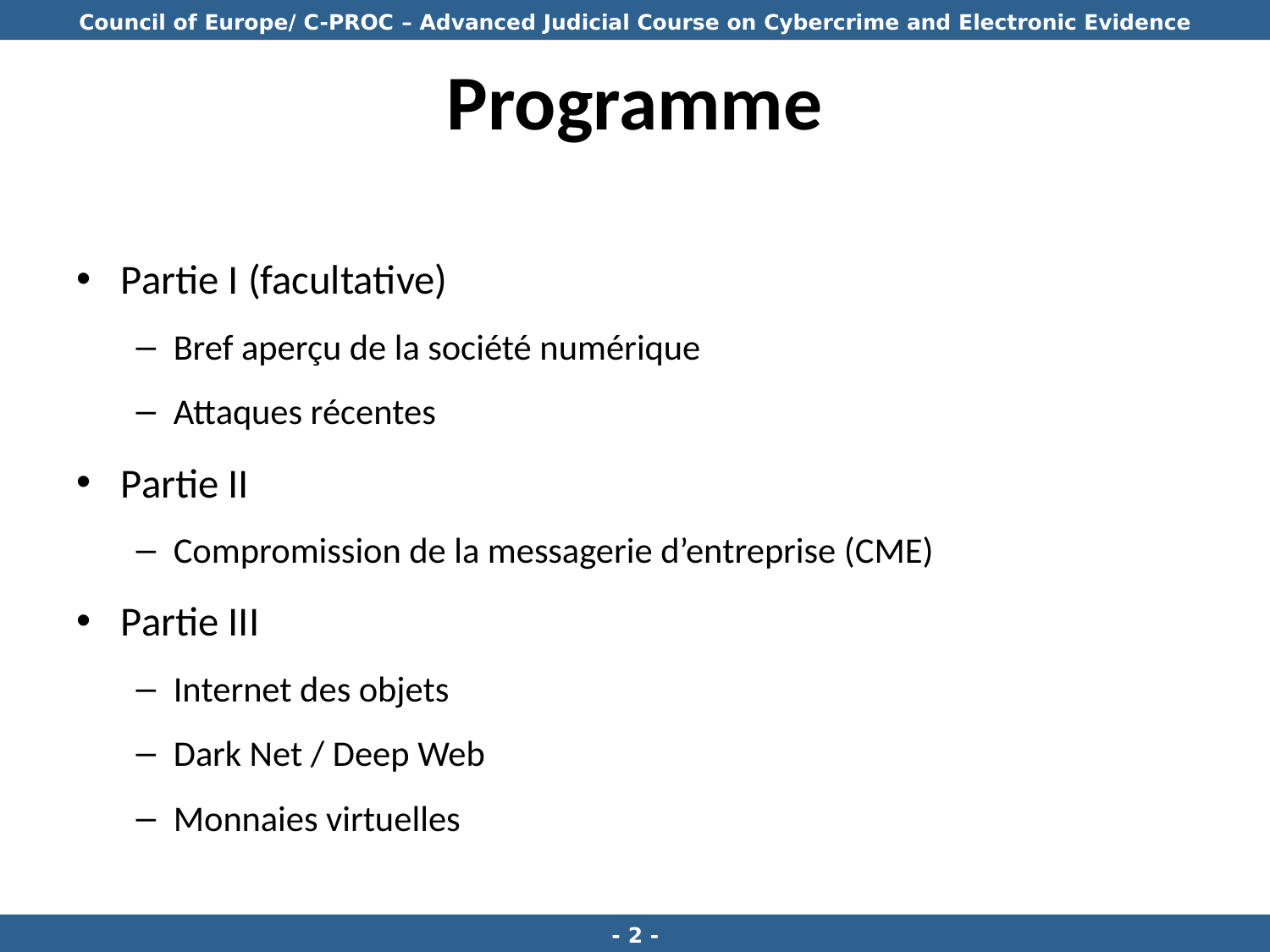

# Programme
Partie I (facultative)
Bref aperçu de la société numérique
Attaques récentes
Partie II
Compromission de la messagerie d’entreprise (CME)
Partie III
Internet des objets
Dark Net / Deep Web
Monnaies virtuelles